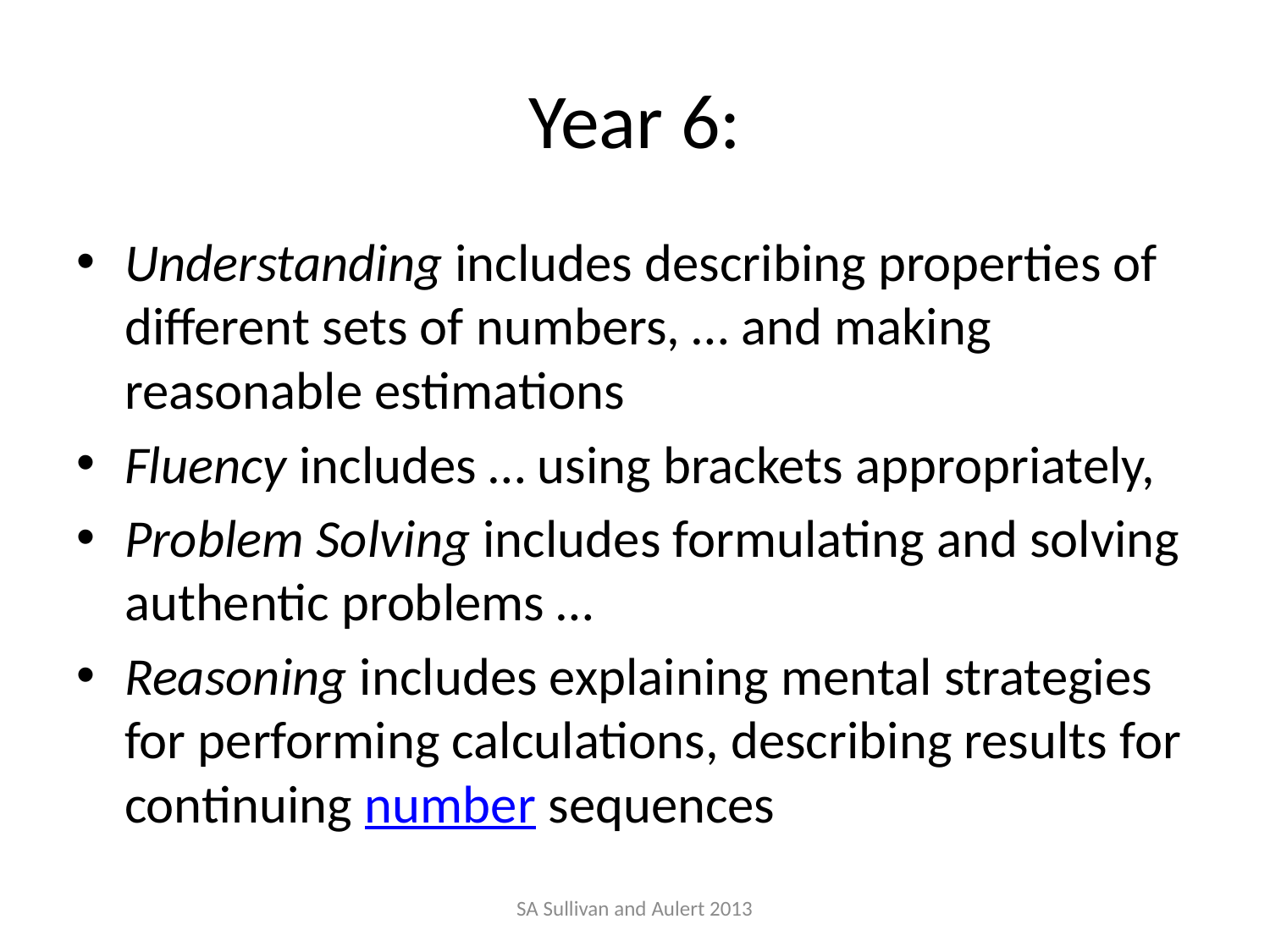

# Year 6:
Understanding includes describing properties of different sets of numbers, … and making reasonable estimations
Fluency includes … using brackets appropriately,
Problem Solving includes formulating and solving authentic problems …
Reasoning includes explaining mental strategies for performing calculations, describing results for continuing number sequences

SA Sullivan and Aulert 2013